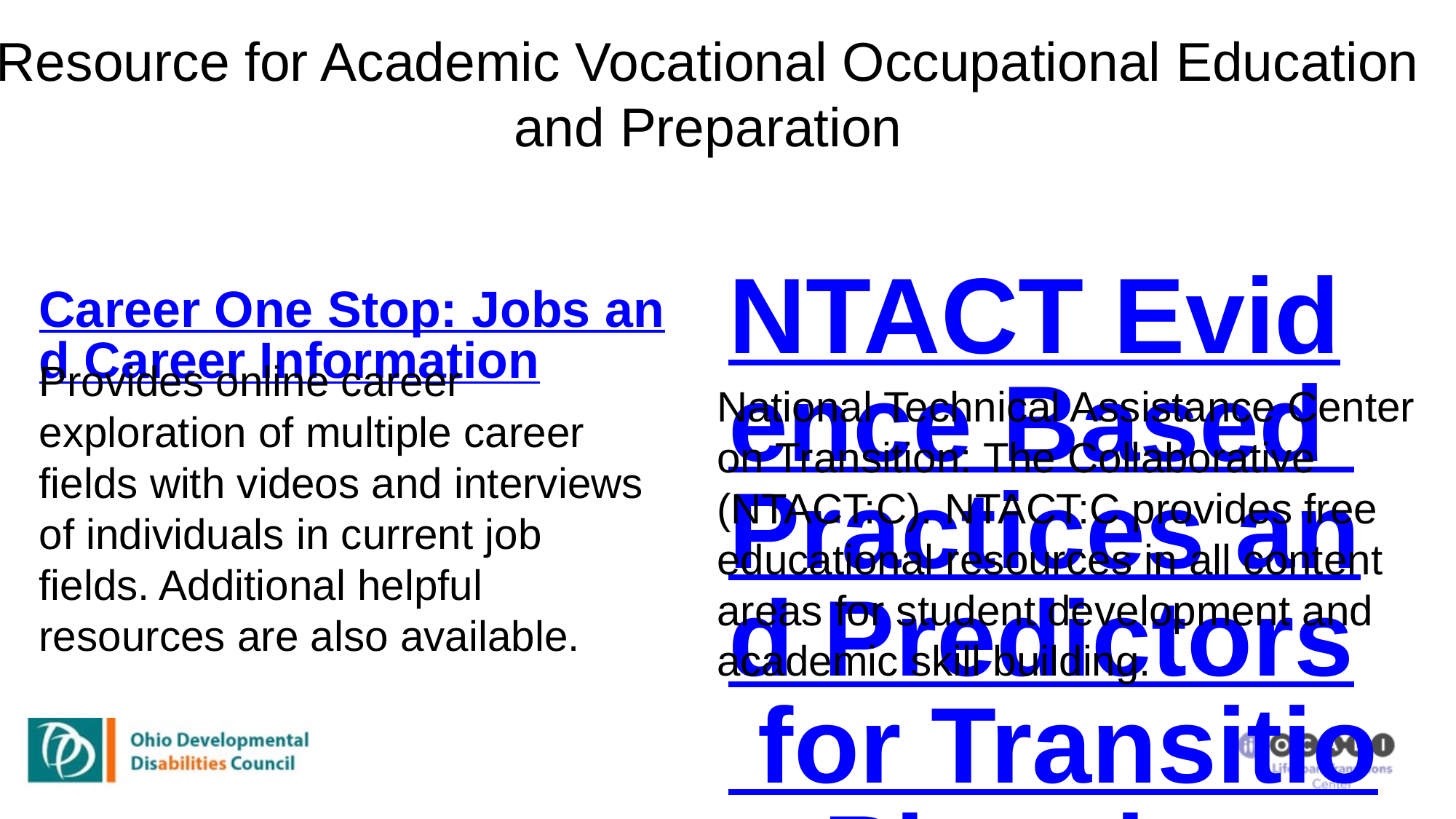

# Resource for Academic Vocational Occupational Education and Preparation

Career One Stop: Jobs and Career Information

NTACT Evidence Based Practices and Predictors for Transition Planning

Provides online career exploration of multiple career fields with videos and interviews of individuals in current job fields. Additional helpful resources are also available.
National Technical Assistance Center on Transition: The Collaborative (NTACT:C). NTACT:C provides free educational resources in all content areas for student development and academic skill building.